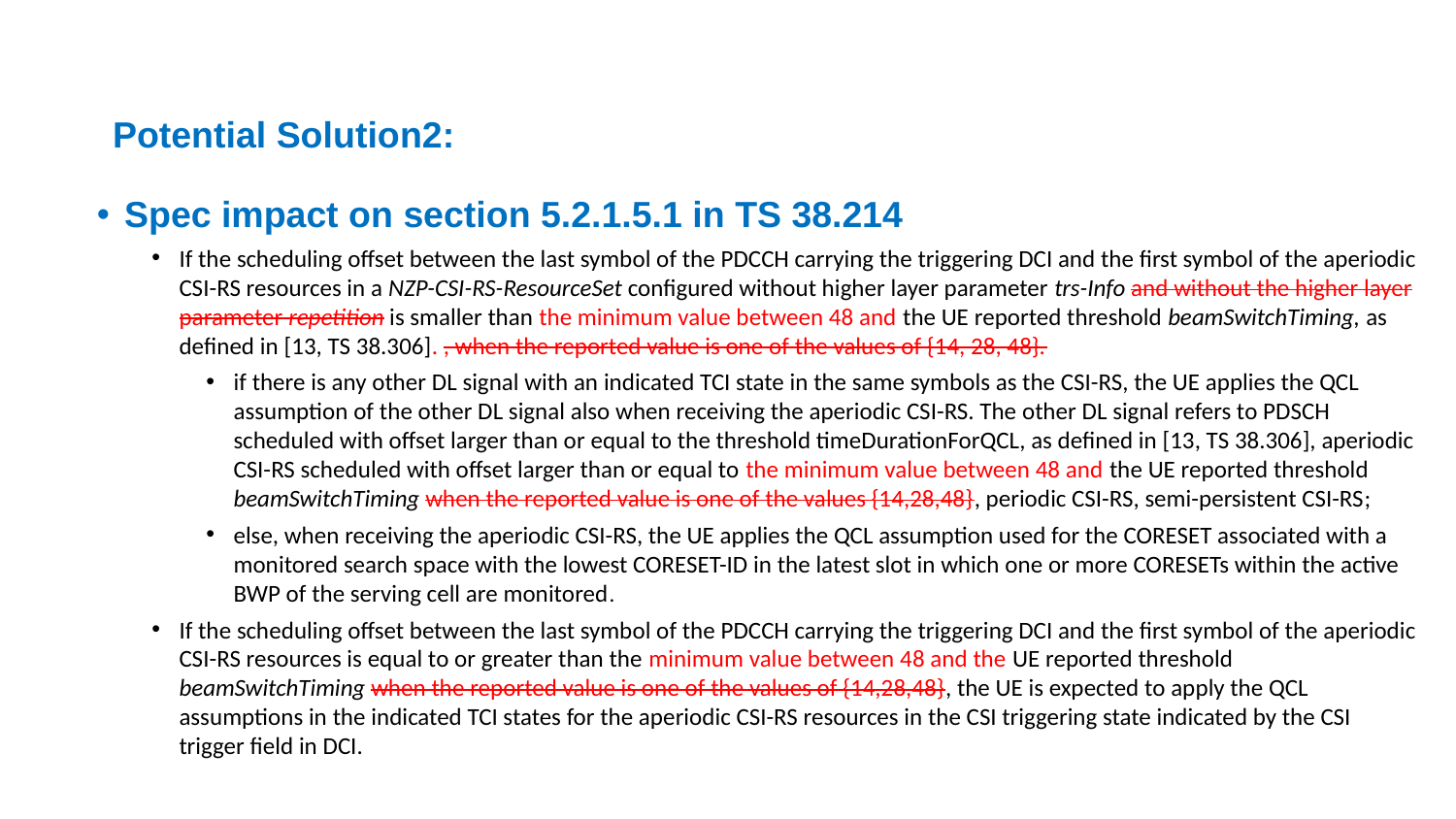

Potential Solution2:
Spec impact on section 5.2.1.5.1 in TS 38.214
If the scheduling offset between the last symbol of the PDCCH carrying the triggering DCI and the first symbol of the aperiodic CSI-RS resources in a NZP-CSI-RS-ResourceSet configured without higher layer parameter trs-Info and without the higher layer parameter repetition is smaller than the minimum value between 48 and the UE reported threshold beamSwitchTiming, as defined in [13, TS 38.306]. , when the reported value is one of the values of {14, 28, 48}.
if there is any other DL signal with an indicated TCI state in the same symbols as the CSI-RS, the UE applies the QCL assumption of the other DL signal also when receiving the aperiodic CSI-RS. The other DL signal refers to PDSCH scheduled with offset larger than or equal to the threshold timeDurationForQCL, as defined in [13, TS 38.306], aperiodic CSI-RS scheduled with offset larger than or equal to the minimum value between 48 and the UE reported threshold beamSwitchTiming when the reported value is one of the values {14,28,48}, periodic CSI-RS, semi-persistent CSI-RS;
else, when receiving the aperiodic CSI-RS, the UE applies the QCL assumption used for the CORESET associated with a monitored search space with the lowest CORESET-ID in the latest slot in which one or more CORESETs within the active BWP of the serving cell are monitored.
If the scheduling offset between the last symbol of the PDCCH carrying the triggering DCI and the first symbol of the aperiodic CSI-RS resources is equal to or greater than the minimum value between 48 and the UE reported threshold beamSwitchTiming when the reported value is one of the values of {14,28,48}, the UE is expected to apply the QCL assumptions in the indicated TCI states for the aperiodic CSI-RS resources in the CSI triggering state indicated by the CSI trigger field in DCI.